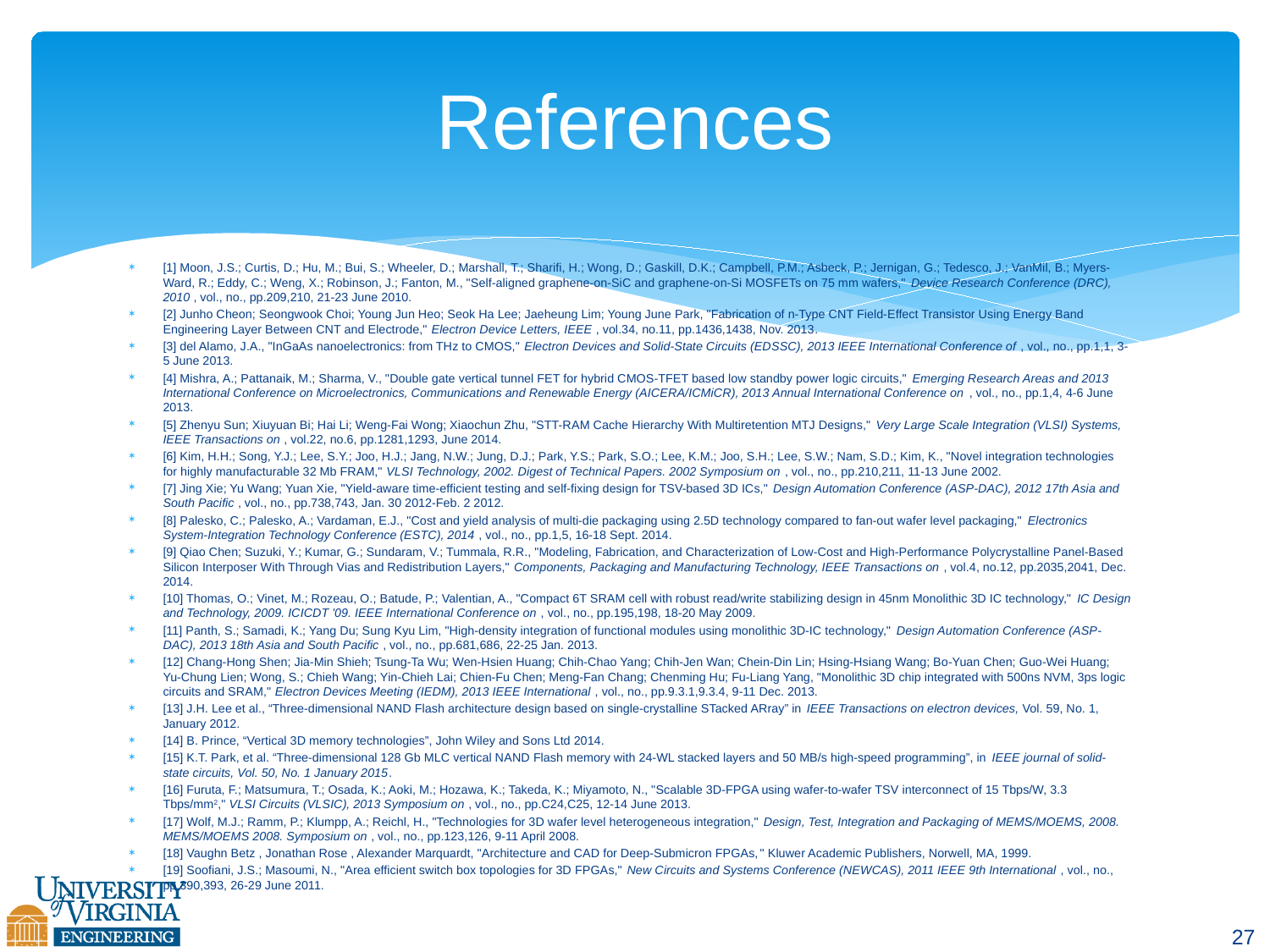

# References
[1] Moon, J.S.; Curtis, D.; Hu, M.; Bui, S.; Wheeler, D.; Marshall, T.; Sharifi, H.; Wong, D.; Gaskill, D.K.; Campbell, P.M.; Asbeck, P.; Jernigan, G.; Tedesco, J.; VanMil, B.; Myers-Ward, R.; Eddy, C.; Weng, X.; Robinson, J.; Fanton, M., "Self-aligned graphene-on-SiC and graphene-on-Si MOSFETs on 75 mm wafers," Device Research Conference (DRC), 2010 , vol., no., pp.209,210, 21-23 June 2010.
[2] Junho Cheon; Seongwook Choi; Young Jun Heo; Seok Ha Lee; Jaeheung Lim; Young June Park, "Fabrication of n-Type CNT Field-Effect Transistor Using Energy Band Engineering Layer Between CNT and Electrode," Electron Device Letters, IEEE , vol.34, no.11, pp.1436,1438, Nov. 2013.
[3] del Alamo, J.A., "InGaAs nanoelectronics: from THz to CMOS," Electron Devices and Solid-State Circuits (EDSSC), 2013 IEEE International Conference of , vol., no., pp.1,1, 3-5 June 2013.
[4] Mishra, A.; Pattanaik, M.; Sharma, V., "Double gate vertical tunnel FET for hybrid CMOS-TFET based low standby power logic circuits," Emerging Research Areas and 2013 International Conference on Microelectronics, Communications and Renewable Energy (AICERA/ICMiCR), 2013 Annual International Conference on , vol., no., pp.1,4, 4-6 June 2013.
[5] Zhenyu Sun; Xiuyuan Bi; Hai Li; Weng-Fai Wong; Xiaochun Zhu, "STT-RAM Cache Hierarchy With Multiretention MTJ Designs," Very Large Scale Integration (VLSI) Systems, IEEE Transactions on , vol.22, no.6, pp.1281,1293, June 2014.
[6] Kim, H.H.; Song, Y.J.; Lee, S.Y.; Joo, H.J.; Jang, N.W.; Jung, D.J.; Park, Y.S.; Park, S.O.; Lee, K.M.; Joo, S.H.; Lee, S.W.; Nam, S.D.; Kim, K., "Novel integration technologies for highly manufacturable 32 Mb FRAM," VLSI Technology, 2002. Digest of Technical Papers. 2002 Symposium on , vol., no., pp.210,211, 11-13 June 2002.
[7] Jing Xie; Yu Wang; Yuan Xie, "Yield-aware time-efficient testing and self-fixing design for TSV-based 3D ICs," Design Automation Conference (ASP-DAC), 2012 17th Asia and South Pacific , vol., no., pp.738,743, Jan. 30 2012-Feb. 2 2012.
[8] Palesko, C.; Palesko, A.; Vardaman, E.J., "Cost and yield analysis of multi-die packaging using 2.5D technology compared to fan-out wafer level packaging," Electronics System-Integration Technology Conference (ESTC), 2014 , vol., no., pp.1,5, 16-18 Sept. 2014.
[9] Qiao Chen; Suzuki, Y.; Kumar, G.; Sundaram, V.; Tummala, R.R., "Modeling, Fabrication, and Characterization of Low-Cost and High-Performance Polycrystalline Panel-Based Silicon Interposer With Through Vias and Redistribution Layers," Components, Packaging and Manufacturing Technology, IEEE Transactions on , vol.4, no.12, pp.2035,2041, Dec. 2014.
[10] Thomas, O.; Vinet, M.; Rozeau, O.; Batude, P.; Valentian, A., "Compact 6T SRAM cell with robust read/write stabilizing design in 45nm Monolithic 3D IC technology," IC Design and Technology, 2009. ICICDT '09. IEEE International Conference on , vol., no., pp.195,198, 18-20 May 2009.
[11] Panth, S.; Samadi, K.; Yang Du; Sung Kyu Lim, "High-density integration of functional modules using monolithic 3D-IC technology," Design Automation Conference (ASP-DAC), 2013 18th Asia and South Pacific , vol., no., pp.681,686, 22-25 Jan. 2013.
[12] Chang-Hong Shen; Jia-Min Shieh; Tsung-Ta Wu; Wen-Hsien Huang; Chih-Chao Yang; Chih-Jen Wan; Chein-Din Lin; Hsing-Hsiang Wang; Bo-Yuan Chen; Guo-Wei Huang; Yu-Chung Lien; Wong, S.; Chieh Wang; Yin-Chieh Lai; Chien-Fu Chen; Meng-Fan Chang; Chenming Hu; Fu-Liang Yang, "Monolithic 3D chip integrated with 500ns NVM, 3ps logic circuits and SRAM," Electron Devices Meeting (IEDM), 2013 IEEE International , vol., no., pp.9.3.1,9.3.4, 9-11 Dec. 2013.
[13] J.H. Lee et al., “Three-dimensional NAND Flash architecture design based on single-crystalline STacked ARray” in IEEE Transactions on electron devices, Vol. 59, No. 1, January 2012.
[14] B. Prince, “Vertical 3D memory technologies”, John Wiley and Sons Ltd 2014.
[15] K.T. Park, et al. “Three-dimensional 128 Gb MLC vertical NAND Flash memory with 24-WL stacked layers and 50 MB/s high-speed programming”, in IEEE journal of solid-state circuits, Vol. 50, No. 1 January 2015.
[16] Furuta, F.; Matsumura, T.; Osada, K.; Aoki, M.; Hozawa, K.; Takeda, K.; Miyamoto, N., "Scalable 3D-FPGA using wafer-to-wafer TSV interconnect of 15 Tbps/W, 3.3 Tbps/mm2," VLSI Circuits (VLSIC), 2013 Symposium on , vol., no., pp.C24,C25, 12-14 June 2013.
[17] Wolf, M.J.; Ramm, P.; Klumpp, A.; Reichl, H., "Technologies for 3D wafer level heterogeneous integration," Design, Test, Integration and Packaging of MEMS/MOEMS, 2008. MEMS/MOEMS 2008. Symposium on , vol., no., pp.123,126, 9-11 April 2008.
[18] Vaughn Betz , Jonathan Rose , Alexander Marquardt, "Architecture and CAD for Deep-Submicron FPGAs," Kluwer Academic Publishers, Norwell, MA, 1999.
[19] Soofiani, J.S.; Masoumi, N., "Area efficient switch box topologies for 3D FPGAs," New Circuits and Systems Conference (NEWCAS), 2011 IEEE 9th International , vol., no., pp.390,393, 26-29 June 2011.
27